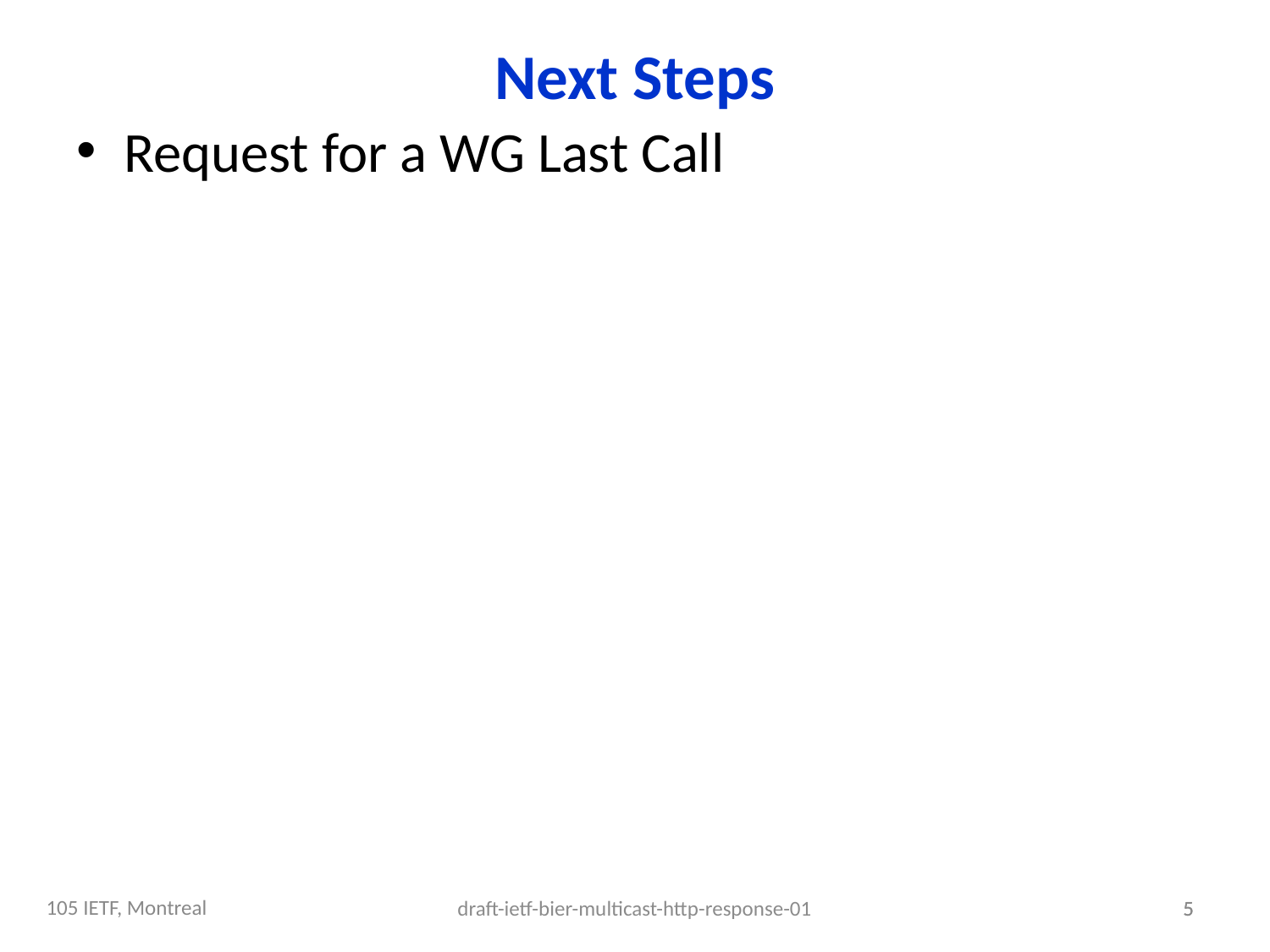

Next Steps
Request for a WG Last Call

105 IETF, Montreal
draft-ietf-bier-multicast-http-response-01
5
5